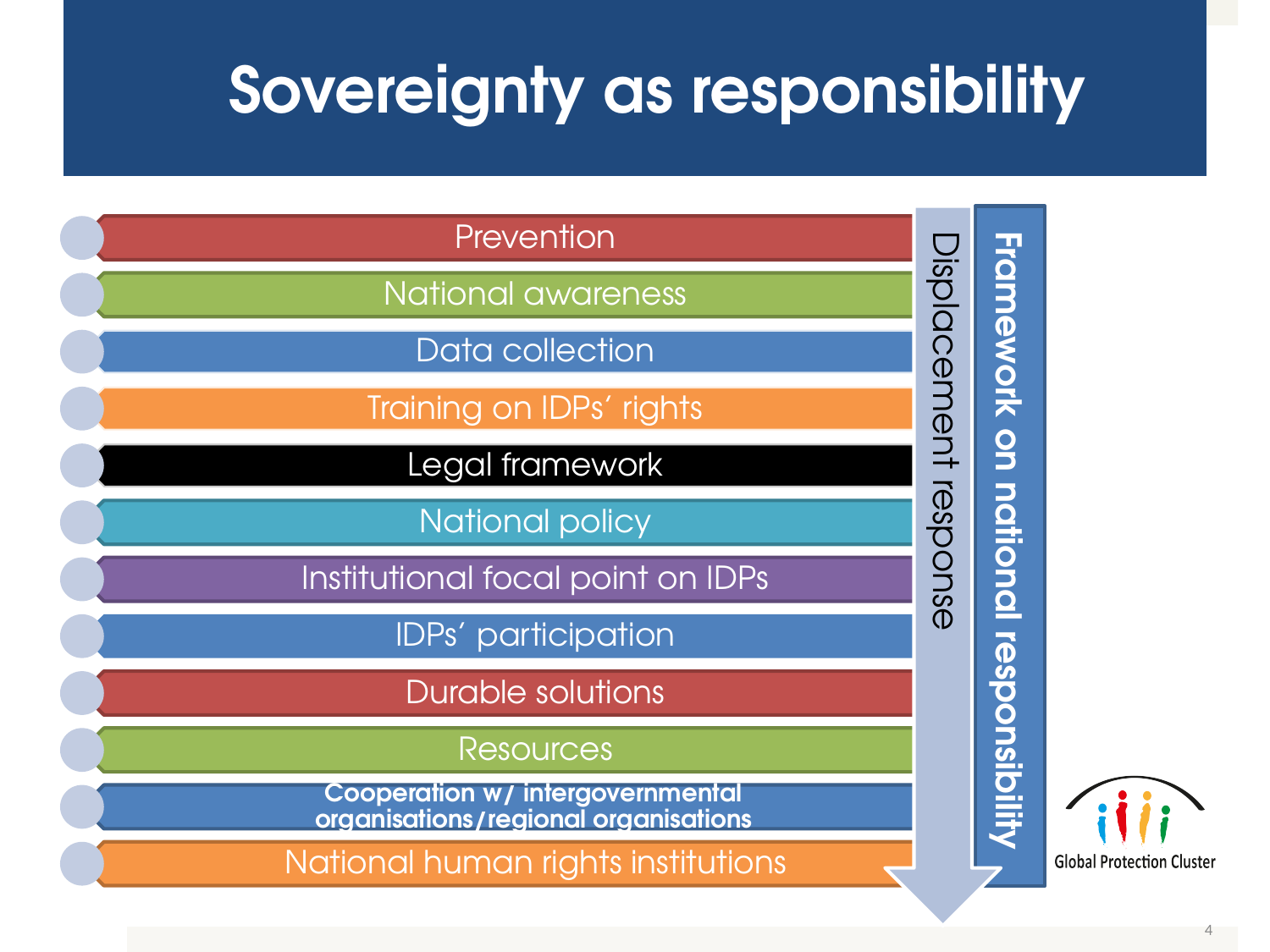

# Sovereignty as responsibility
Prevention
National awareness
Data collection
Training on IDPs’ rights
Legal framework
National policy
Institutional focal point on IDPs
IDPs’ participation
Durable solutions
Resources
Cooperation w/ intergovernmental
organisations/regional organisations
National human rights institutions
Displacement response

Framework on national responsibility